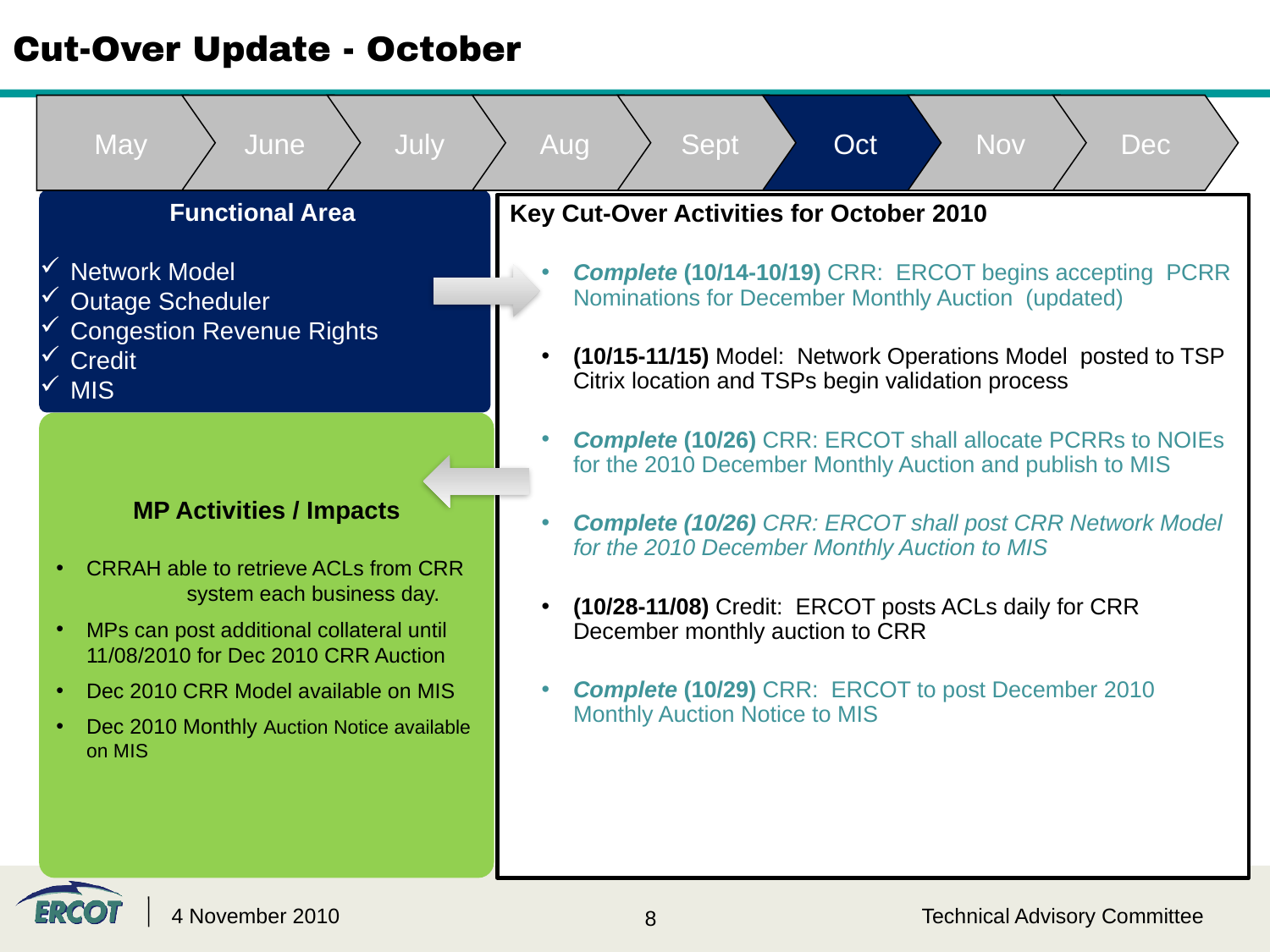

# Cut-Over Update - October
May
June
July
Aug
Sept
Oct
Nov
Dec
Functional Area

Network Model
Outage Scheduler
Congestion Revenue Rights
Credit
MIS

Key Cut-Over Activities for October 2010

Complete (10/14-10/19) CRR:  ERCOT begins accepting  PCRR Nominations for December Monthly Auction  (updated)

(10/15-11/15) Model:  Network Operations Model  posted to TSP Citrix location and TSPs begin validation process

Complete (10/26) CRR: ERCOT shall allocate PCRRs to NOIEs for the 2010 December Monthly Auction and publish to MIS

Complete (10/26) CRR: ERCOT shall post CRR Network Model for the 2010 December Monthly Auction to MIS

(10/28-11/08) Credit:  ERCOT posts ACLs daily for CRR December monthly auction to CRR

Complete (10/29) CRR:  ERCOT to post December 2010 Monthly Auction Notice to MIS

MP Activities / Impacts

CRRAH able to retrieve ACLs from CRR                    system each business day.
MPs can post additional collateral until 11/08/2010 for Dec 2010 CRR Auction
Dec 2010 CRR Model available on MIS
Dec 2010 Monthly Auction Notice available on MIS

4 November 2010
Technical Advisory Committee